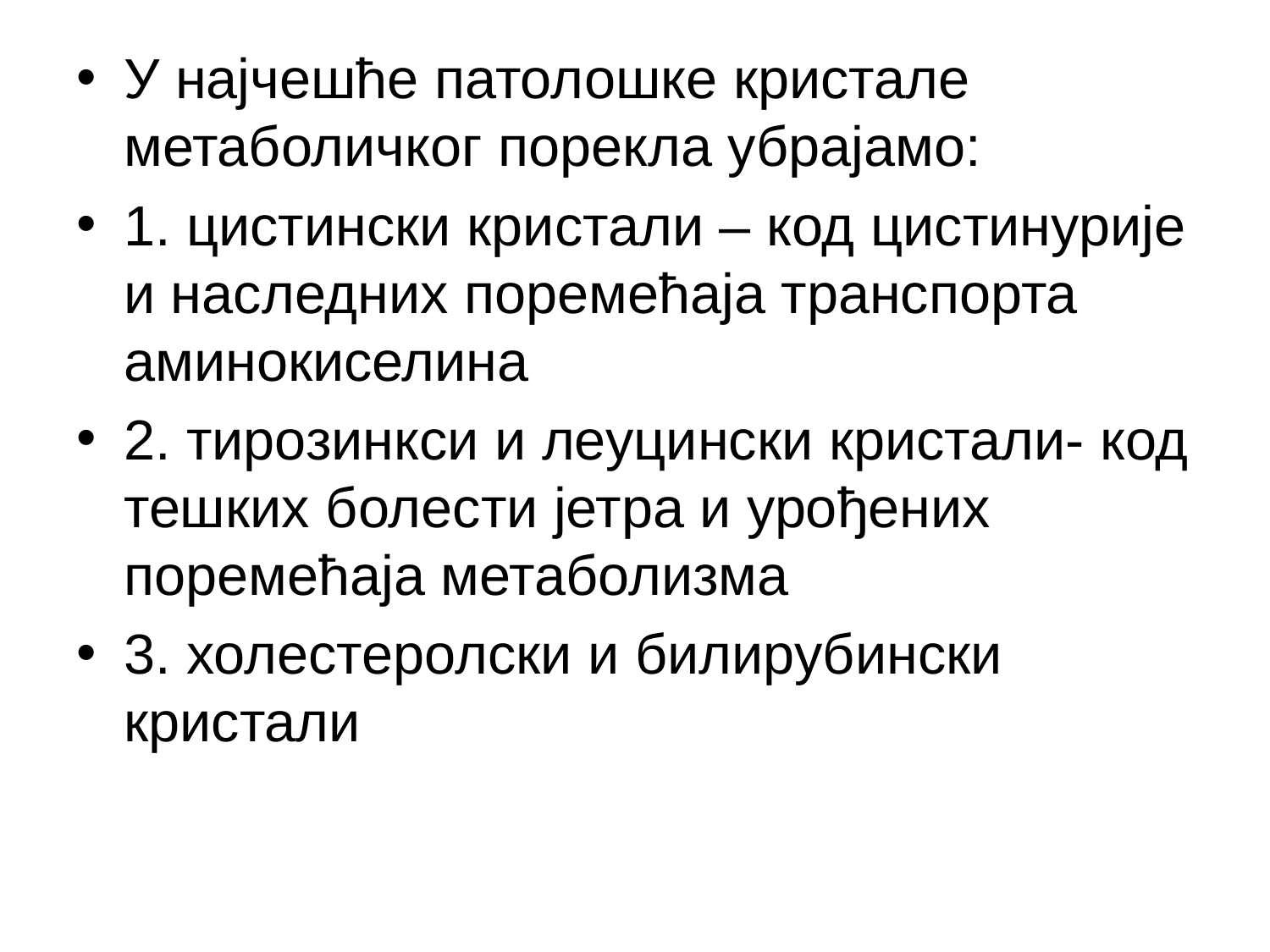

У најчешће патолошке кристале метаболичког порекла убрајамо:
1. цистински кристали – код цистинурије и наследних поремећаја транспорта аминокиселина
2. тирозинкси и леуцински кристали- код тешких болести јетра и урођених поремећаја метаболизма
3. холестеролски и билирубински кристали